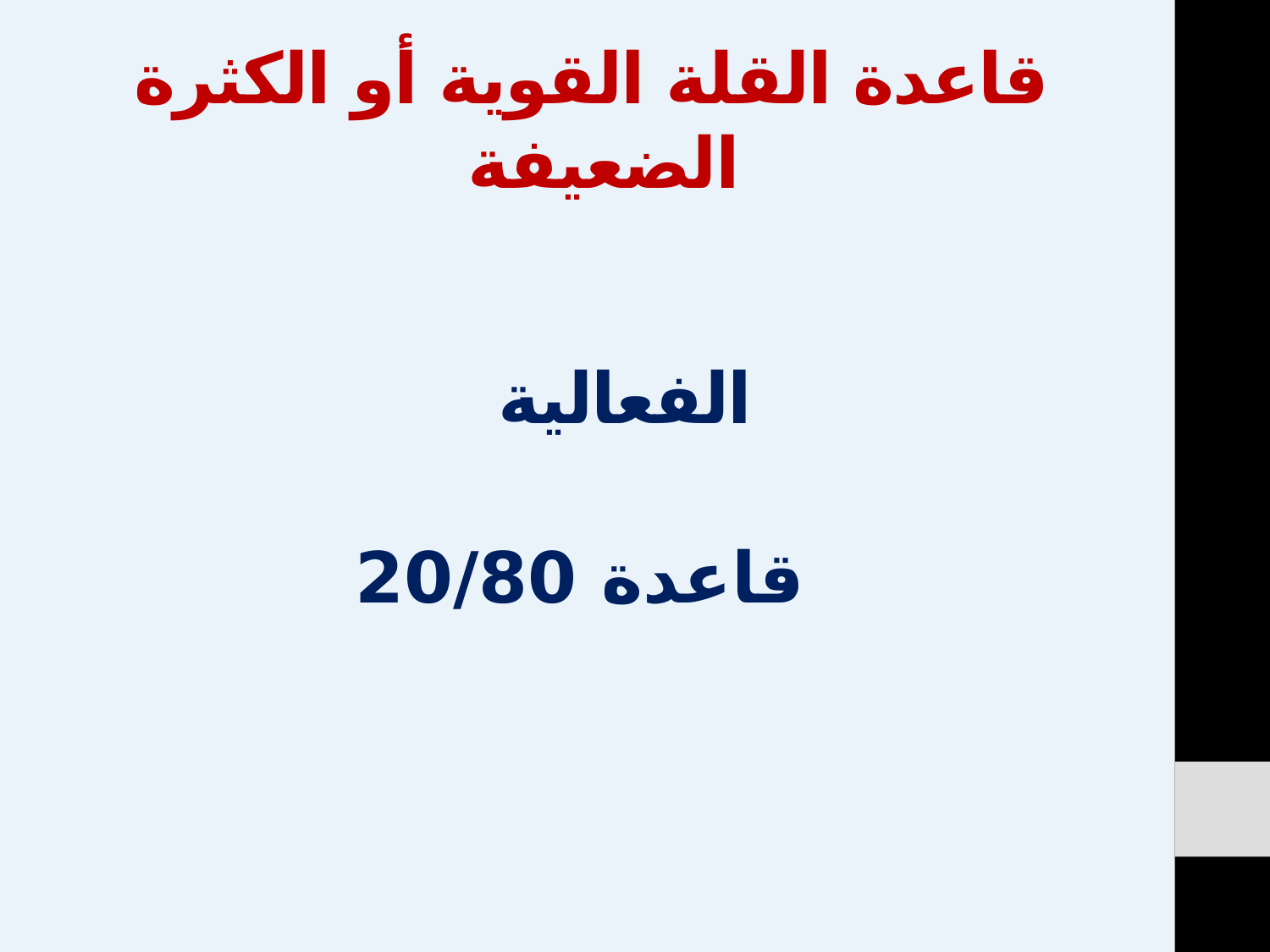

# قاعدة القلة القوية أو الكثرة الضعيفة
الفعالية
قاعدة 20/80